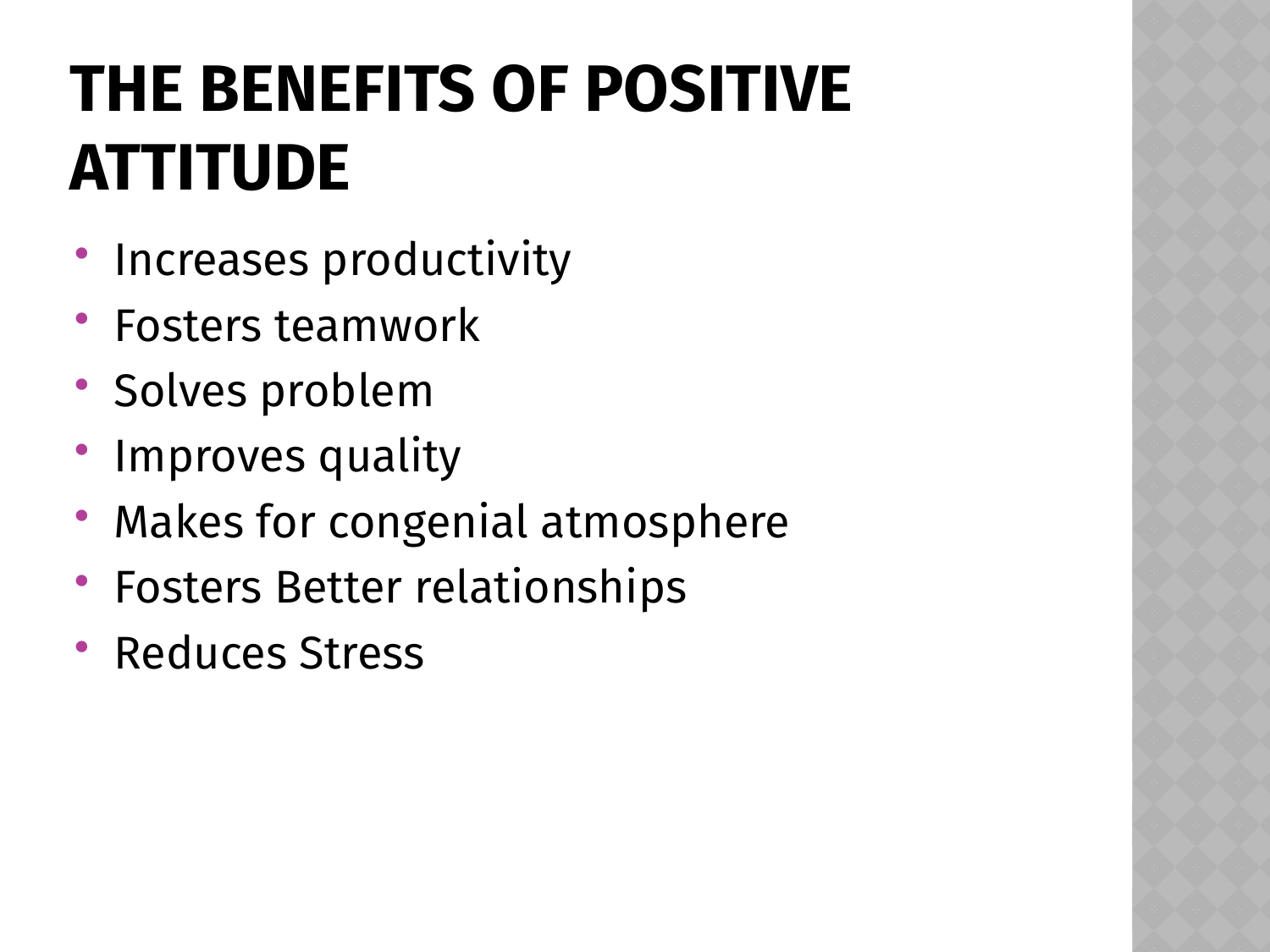

# The benefits of positive attitude
Increases productivity
Fosters teamwork
Solves problem
Improves quality
Makes for congenial atmosphere
Fosters Better relationships
Reduces Stress